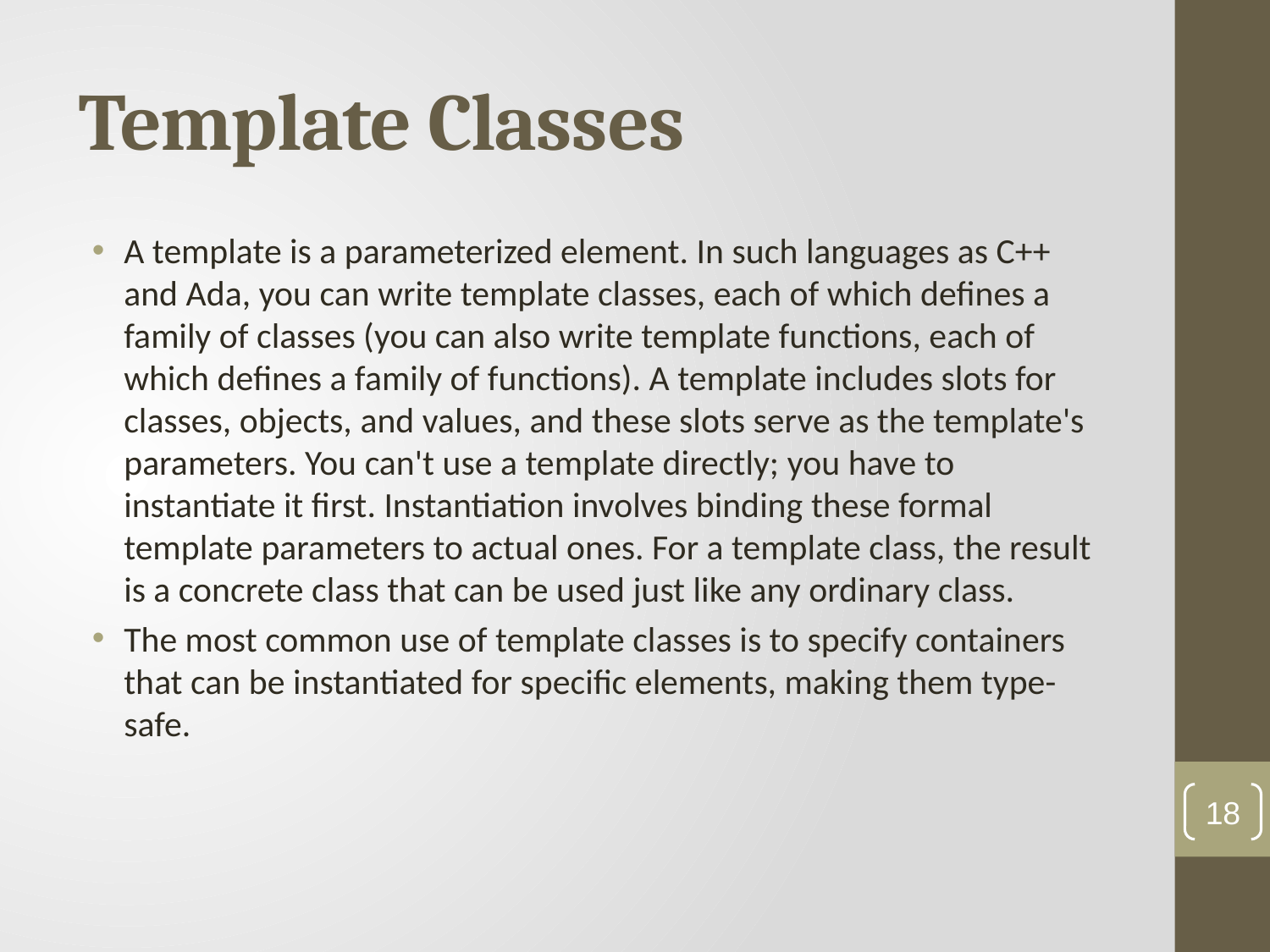

# Template Classes
A template is a parameterized element. In such languages as C++ and Ada, you can write template classes, each of which defines a family of classes (you can also write template functions, each of which defines a family of functions). A template includes slots for classes, objects, and values, and these slots serve as the template's parameters. You can't use a template directly; you have to instantiate it first. Instantiation involves binding these formal template parameters to actual ones. For a template class, the result is a concrete class that can be used just like any ordinary class.
The most common use of template classes is to specify containers that can be instantiated for specific elements, making them type-safe.
18